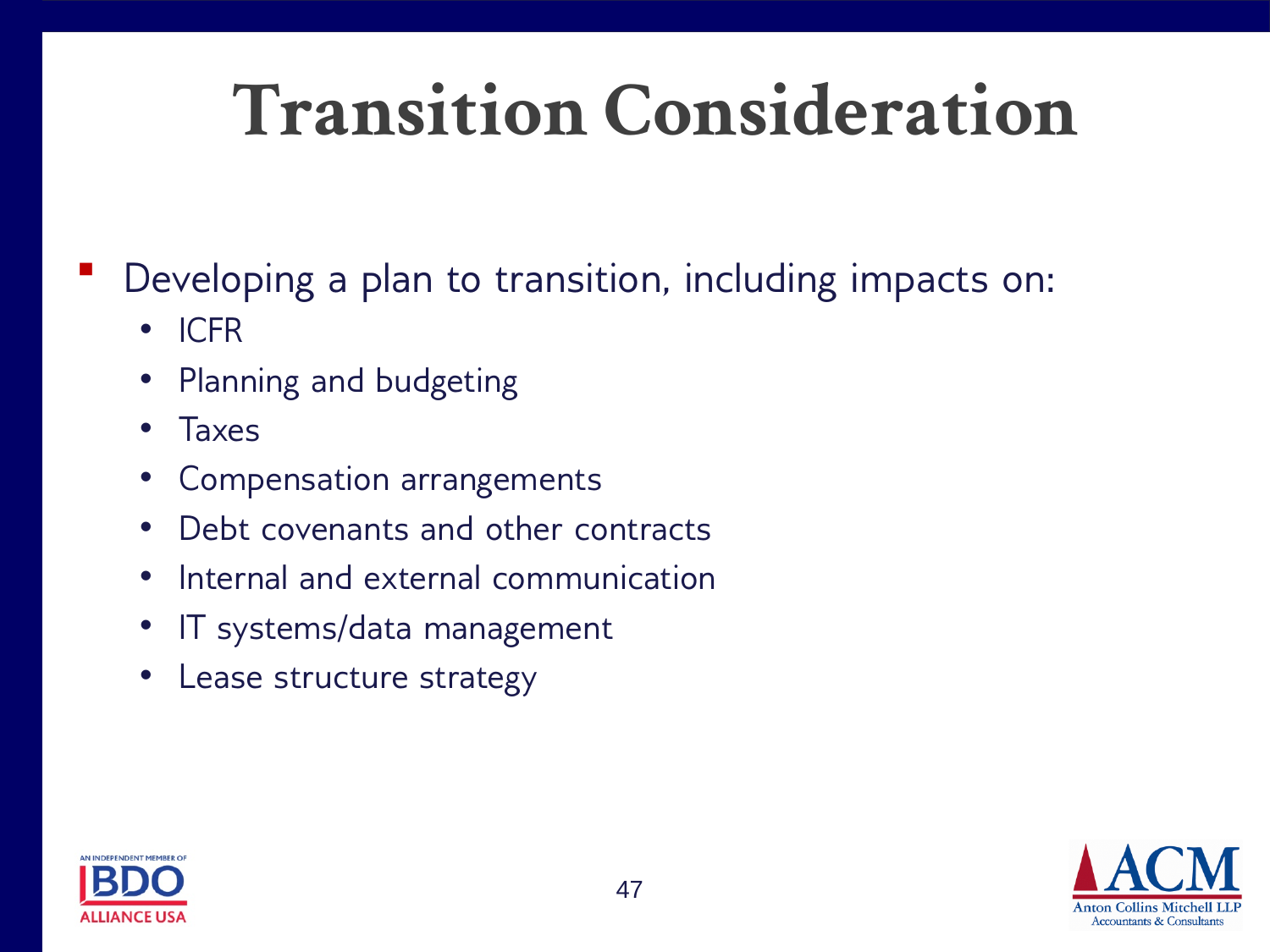

# Transition Consideration
Developing a plan to transition, including impacts on:
ICFR
Planning and budgeting
Taxes
Compensation arrangements
Debt covenants and other contracts
Internal and external communication
IT systems/data management
Lease structure strategy

47